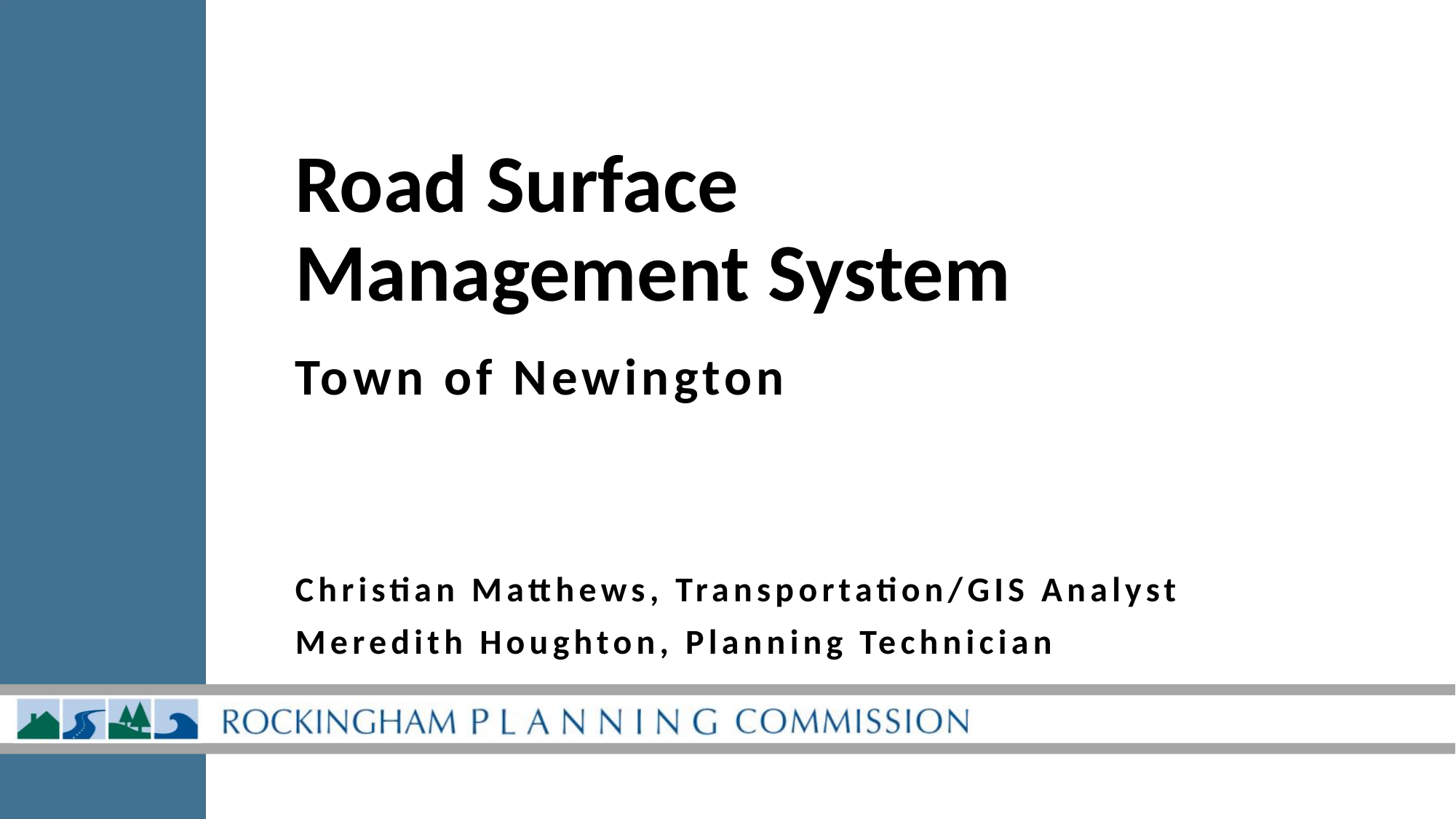

# Road Surface Management System
Town of Newington
Christian Matthews, Transportation/GIS Analyst
Meredith Houghton, Planning Technician